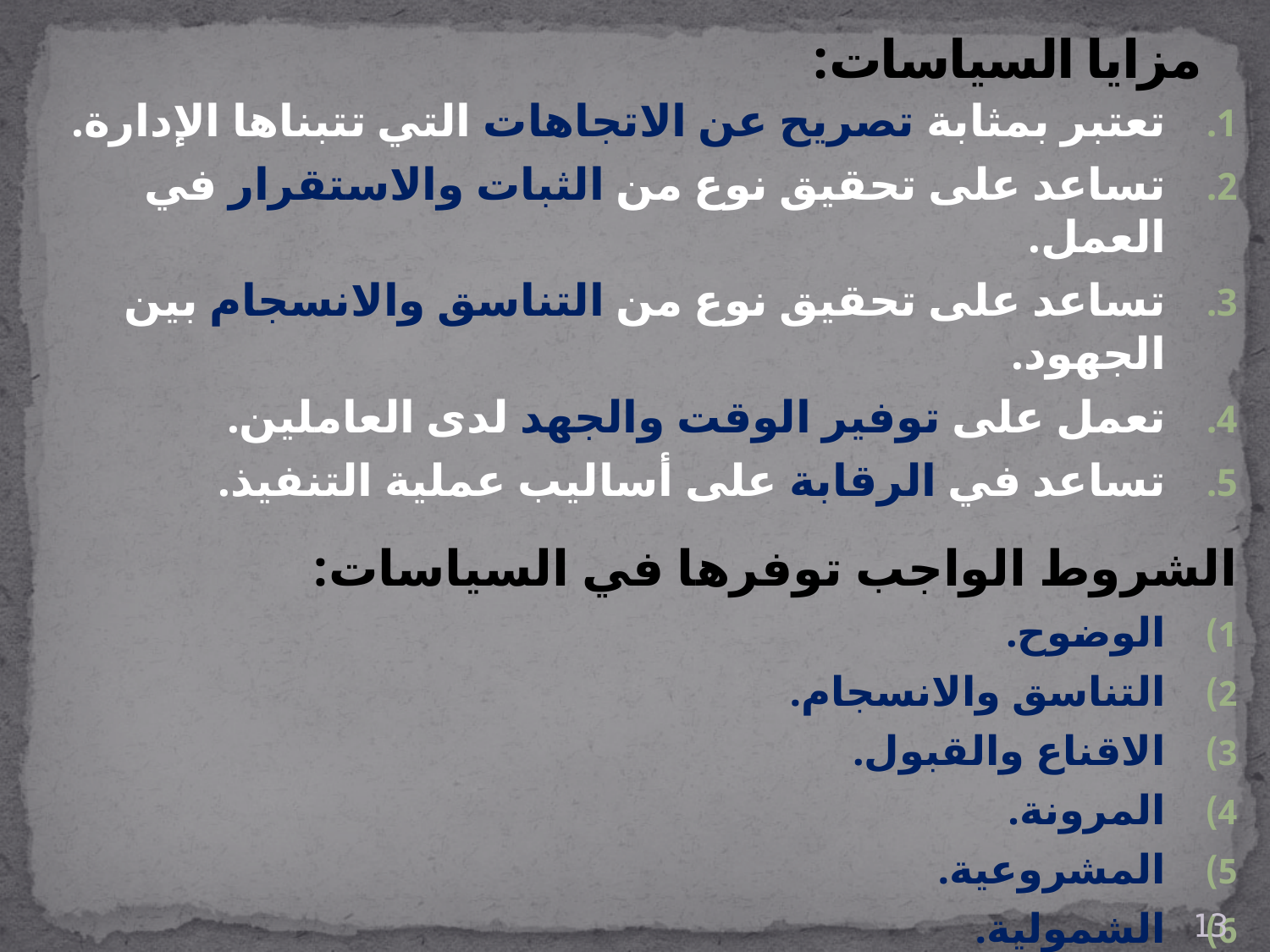

# مزايا السياسات:
تعتبر بمثابة تصريح عن الاتجاهات التي تتبناها الإدارة.
تساعد على تحقيق نوع من الثبات والاستقرار في العمل.
تساعد على تحقيق نوع من التناسق والانسجام بين الجهود.
تعمل على توفير الوقت والجهد لدى العاملين.
تساعد في الرقابة على أساليب عملية التنفيذ.

الشروط الواجب توفرها في السياسات:
الوضوح.
التناسق والانسجام.
الاقناع والقبول.
المرونة.
المشروعية.
الشمولية.
الكتابة.

13